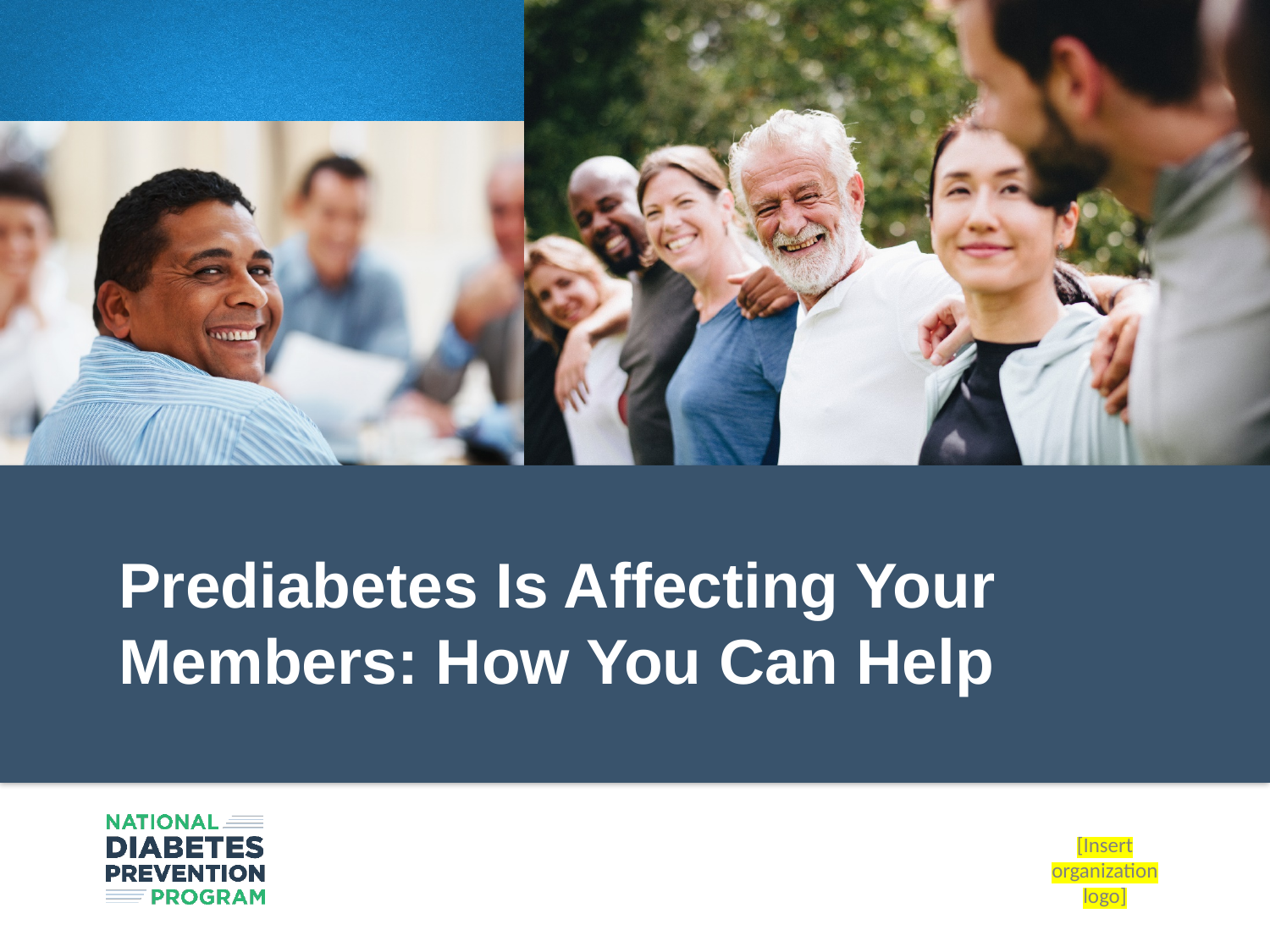

# Prediabetes Is Affecting Your Members: How You Can Help
[Insert organization logo]